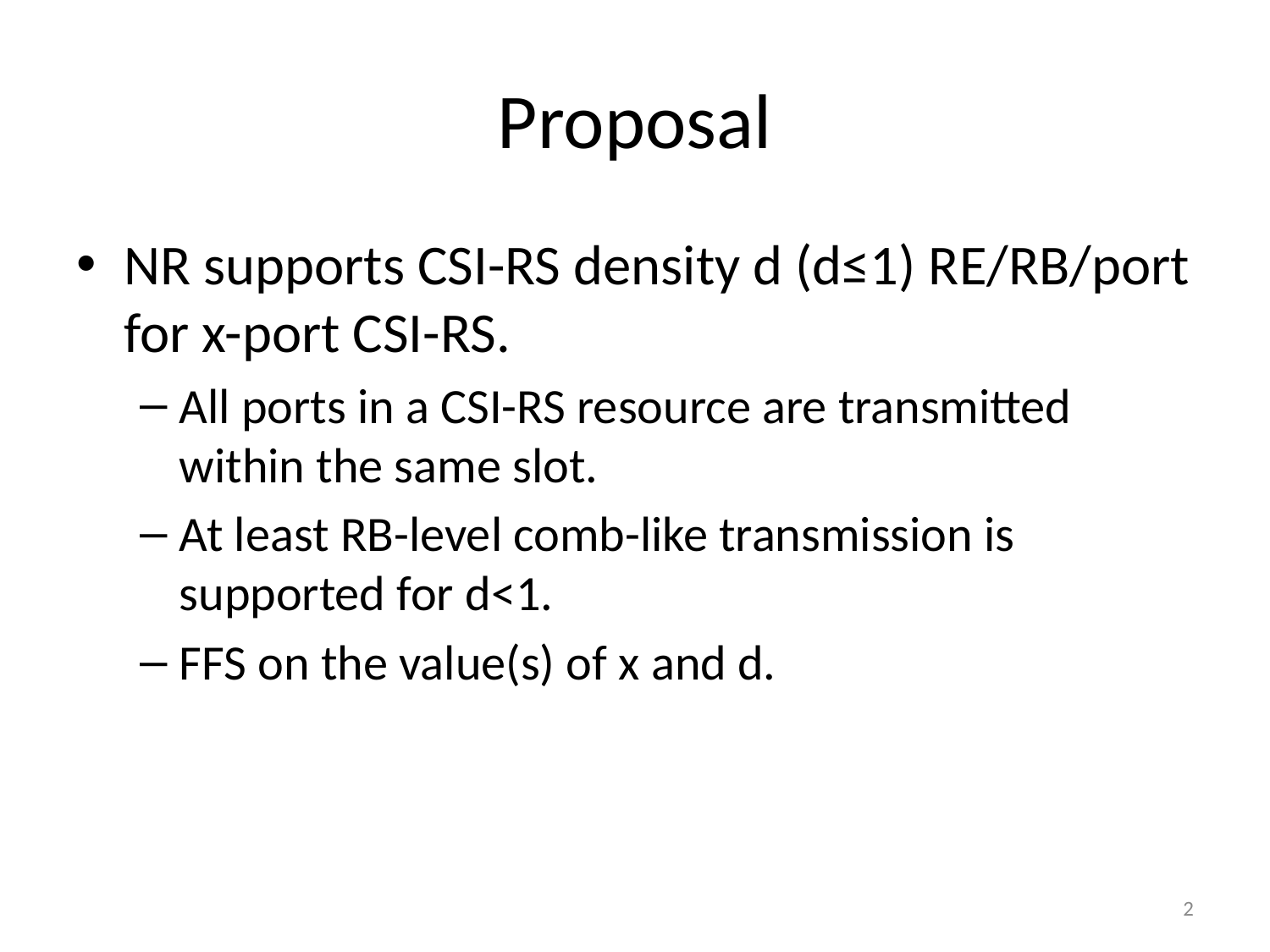

# Proposal
NR supports CSI-RS density d (d≤1) RE/RB/port for x-port CSI-RS.
All ports in a CSI-RS resource are transmitted within the same slot.
At least RB-level comb-like transmission is supported for d<1.
FFS on the value(s) of x and d.
2